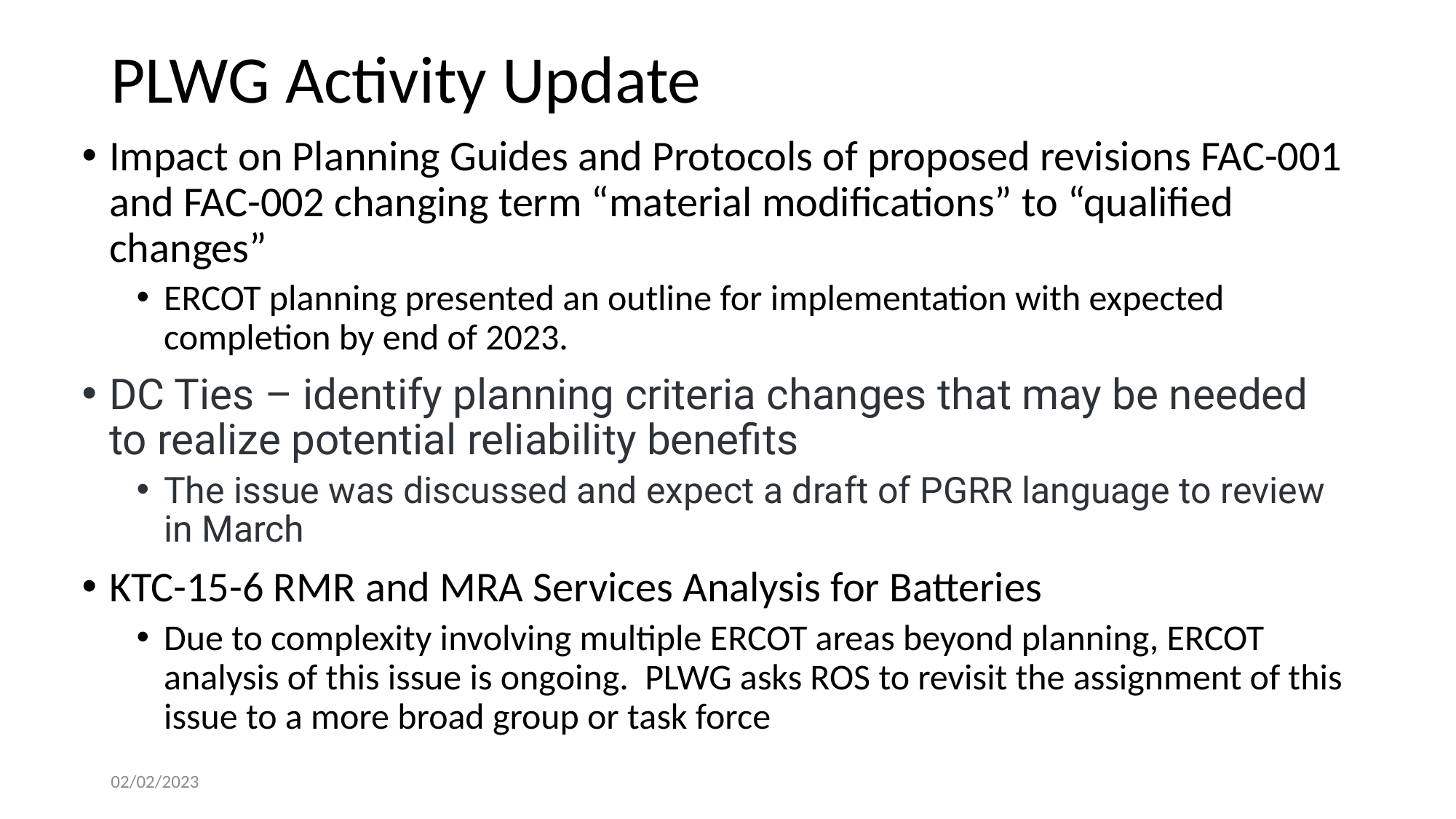

# PLWG Activity Update
Impact on Planning Guides and Protocols of proposed revisions FAC-001 and FAC-002 changing term “material modifications” to “qualified changes”
ERCOT planning presented an outline for implementation with expected completion by end of 2023.
DC Ties – identify planning criteria changes that may be needed to realize potential reliability benefits
The issue was discussed and expect a draft of PGRR language to review in March
KTC-15-6 RMR and MRA Services Analysis for Batteries
Due to complexity involving multiple ERCOT areas beyond planning, ERCOT analysis of this issue is ongoing.  PLWG asks ROS to revisit the assignment of this issue to a more broad group or task force
02/02/2023